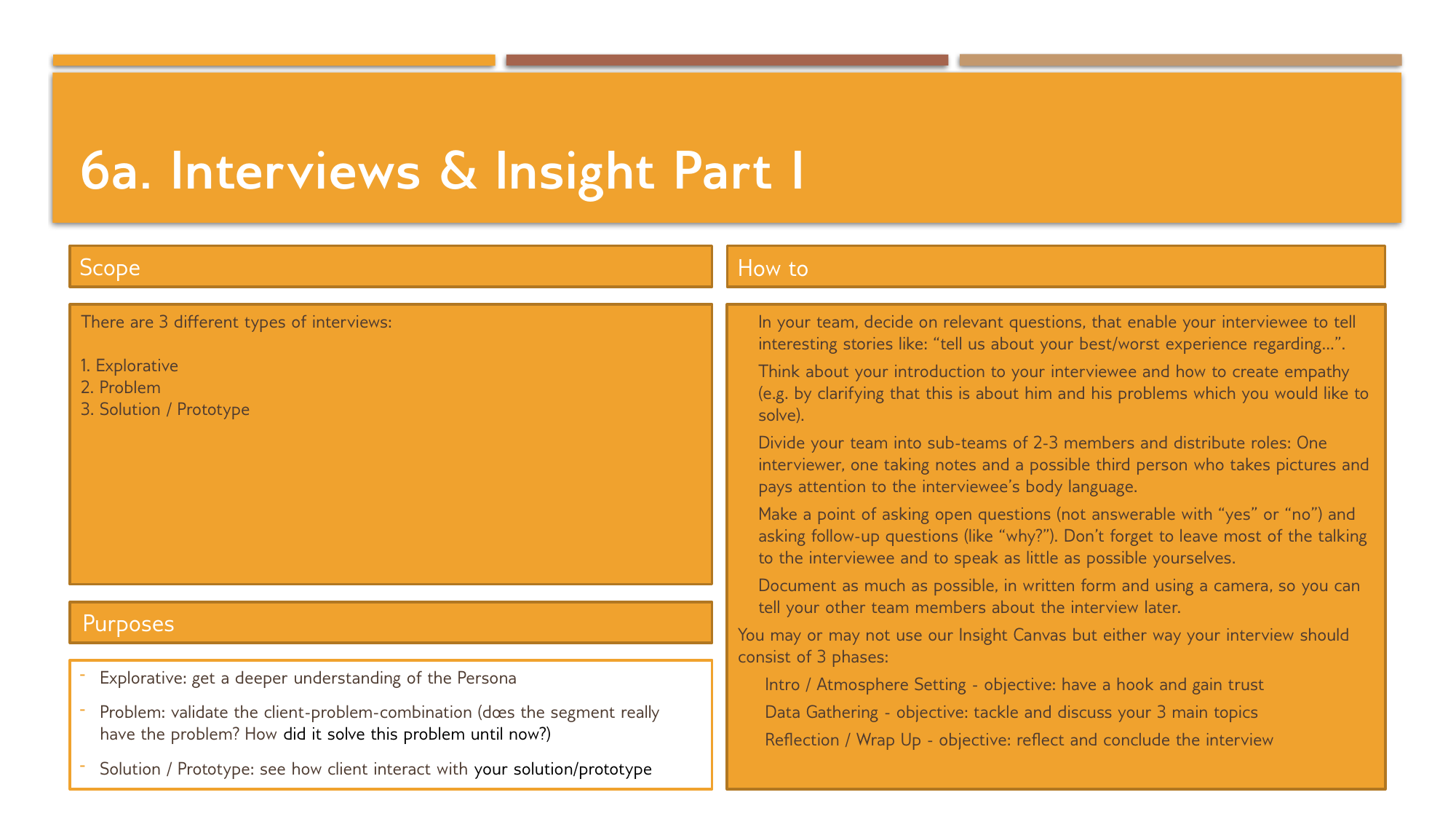

# 6a. Interviews & Insight Part I
Scope
How to
In your team, decide on relevant questions, that enable your interviewee to tell interesting stories like: “tell us about your best/worst experience regarding...”.
Think about your introduction to your interviewee and how to create empathy (e.g. by clarifying that this is about him and his problems which you would like to solve).
Divide your team into sub-teams of 2-3 members and distribute roles: One interviewer, one taking notes and a possible third person who takes pictures and pays attention to the interviewee’s body language.
Make a point of asking open questions (not answerable with “yes” or “no”) and asking follow-up questions (like “why?”). Don’t forget to leave most of the talking to the interviewee and to speak as little as possible yourselves.
Document as much as possible, in written form and using a camera, so you can tell your other team members about the interview later.
You may or may not use our Insight Canvas but either way your interview should consist of 3 phases:
Intro / Atmosphere Setting - objective: have a hook and gain trust
Data Gathering - objective: tackle and discuss your 3 main topics
Reflection / Wrap Up - objective: reflect and conclude the interview
There are 3 different types of interviews:
1. Explorative
2. Problem
3. Solution / Prototype
Purposes
Explorative: get a deeper understanding of the Persona
Problem: validate the client-problem-combination (does the segment really have the problem? How did it solve this problem until now?)
Solution / Prototype: see how client interact with your solution/prototype